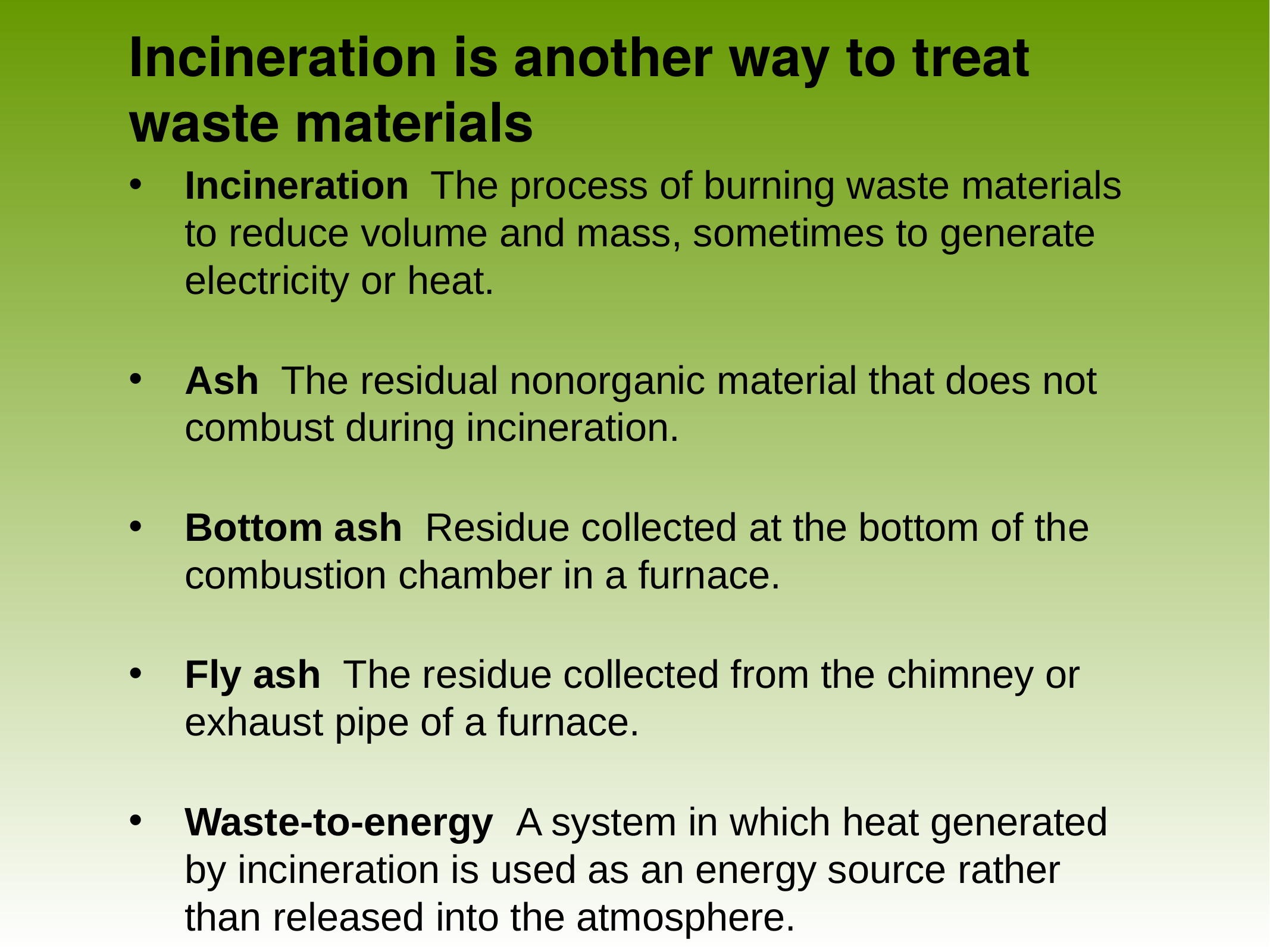

# Incineration is another way to treat waste materials
Incineration  The process of burning waste materials to reduce volume and mass, sometimes to generate electricity or heat.
Ash  The residual nonorganic material that does not combust during incineration.
Bottom ash  Residue collected at the bottom of the combustion chamber in a furnace.
Fly ash  The residue collected from the chimney or exhaust pipe of a furnace.
Waste-to-energy  A system in which heat generated by incineration is used as an energy source rather than released into the atmosphere.